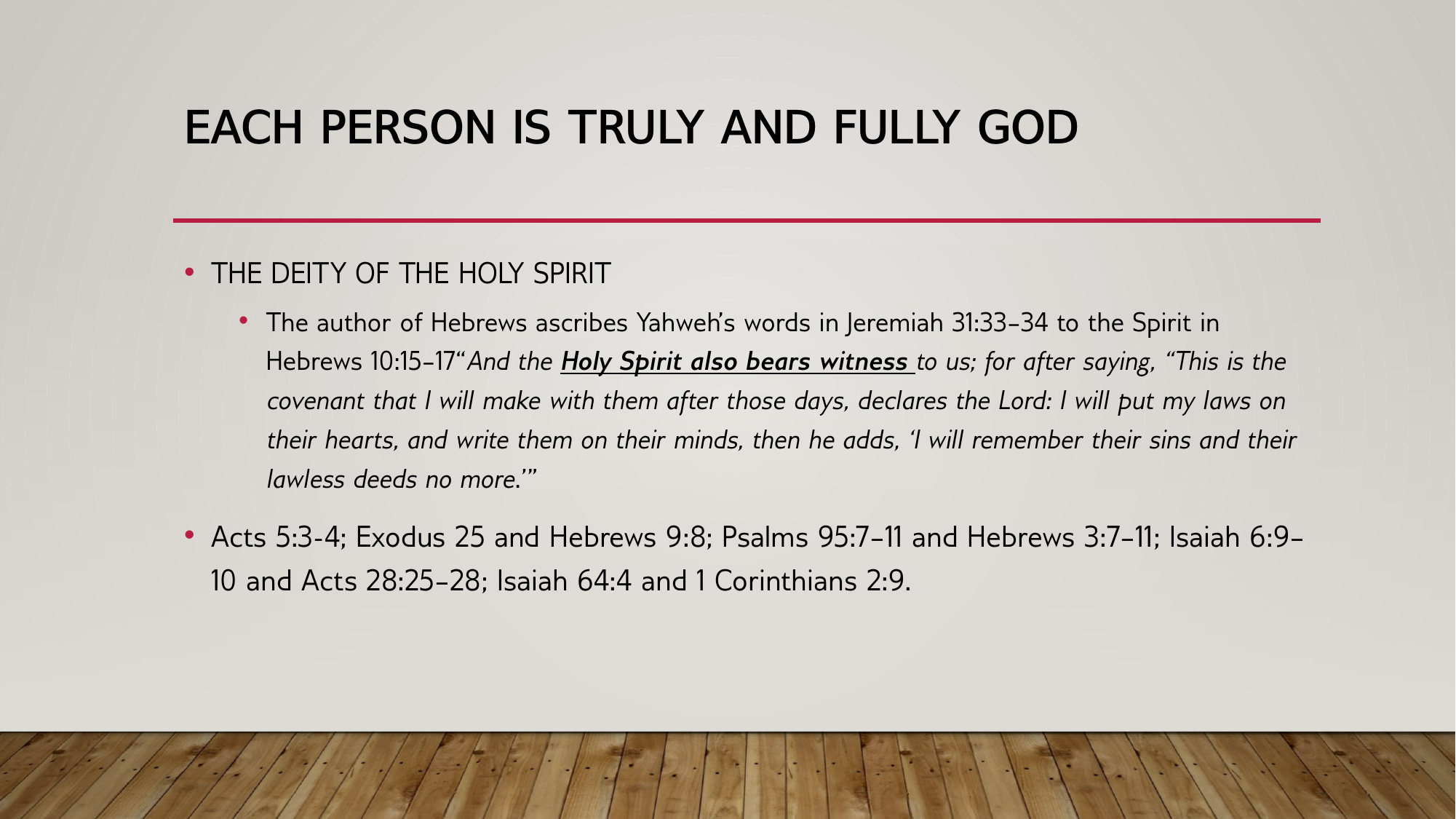

# EACH Person is TRULY AND FULLY GOD
THE DEITY OF THE HOLY SPIRIT
The author of Hebrews ascribes Yahweh’s words in Jeremiah 31:33–34 to the Spirit in Hebrews 10:15–17“And the Holy Spirit also bears witness to us; for after saying, “This is the covenant that I will make with them after those days, declares the Lord: I will put my laws on their hearts, and write them on their minds, then he adds, ‘I will remember their sins and their lawless deeds no more.’”
Acts 5:3-4; Exodus 25 and Hebrews 9:8; Psalms 95:7–11 and Hebrews 3:7–11; Isaiah 6:9–10 and Acts 28:25–28; Isaiah 64:4 and 1 Corinthians 2:9.